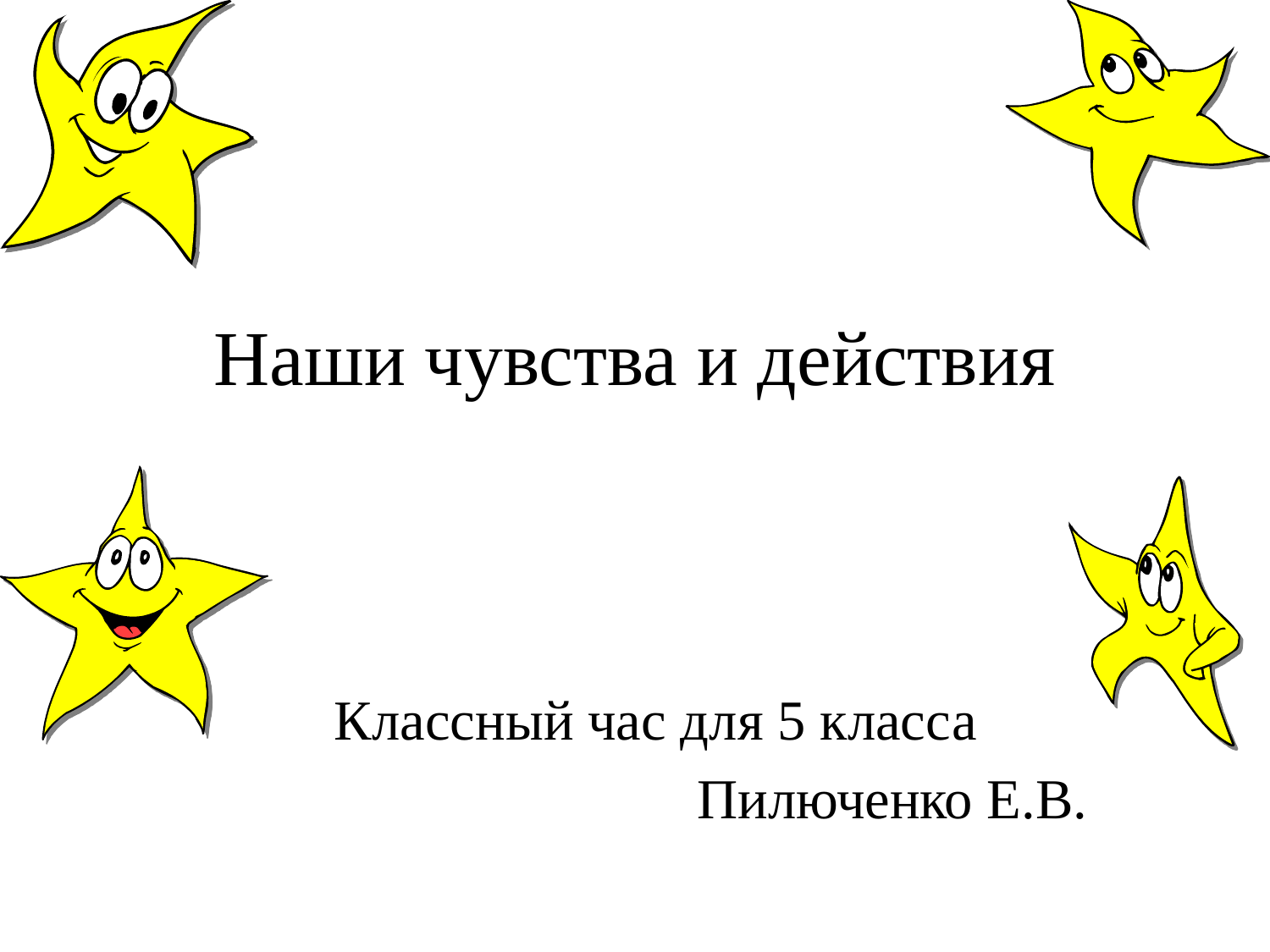

# Наши чувства и действия
Классный час для 5 класса
Пилюченко Е.В.